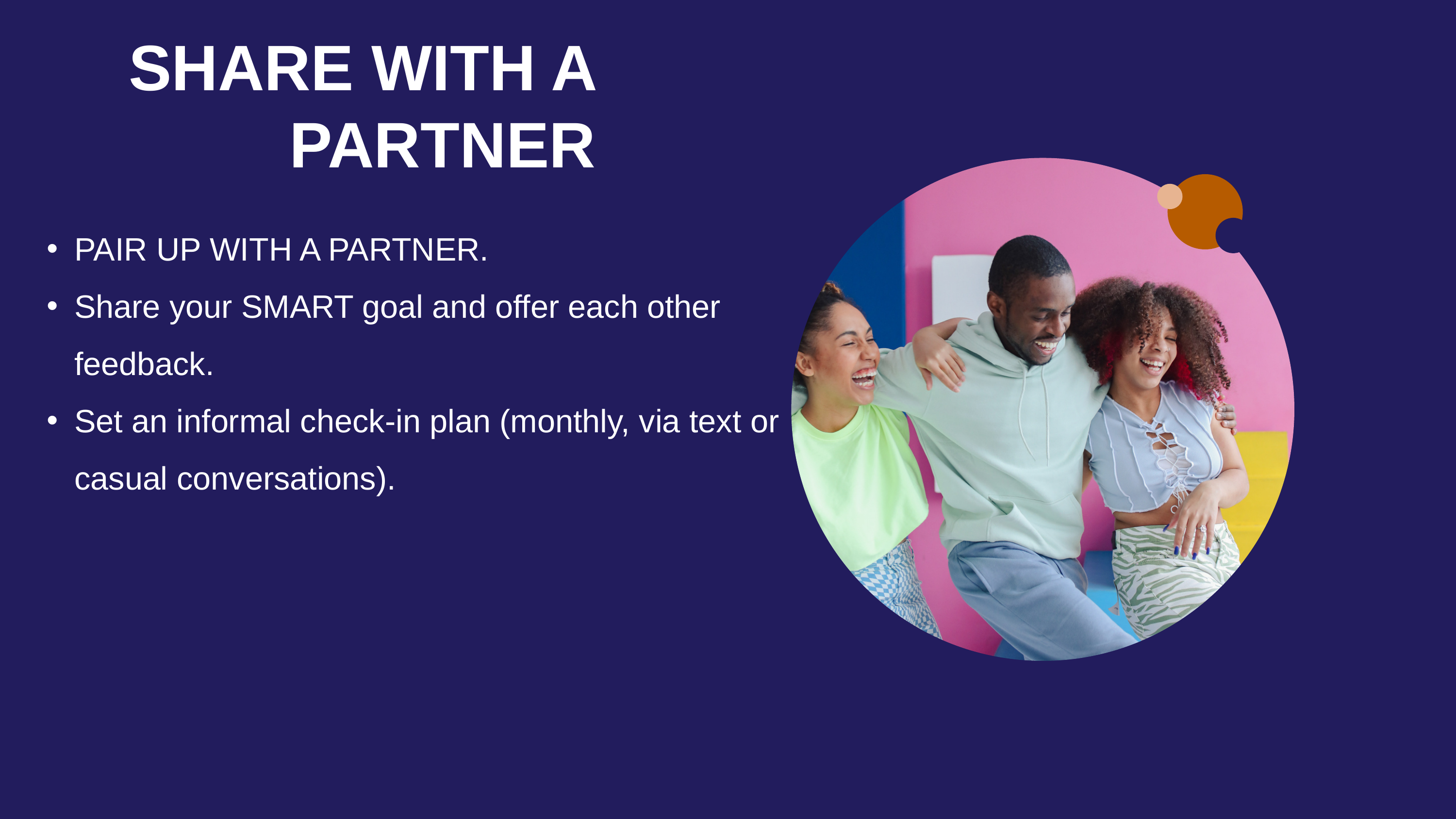

SHARE WITH A PARTNER

PAIR UP WITH A PARTNER.
Share your SMART goal and offer each other feedback.
Set an informal check-in plan (monthly, via text or casual conversations).